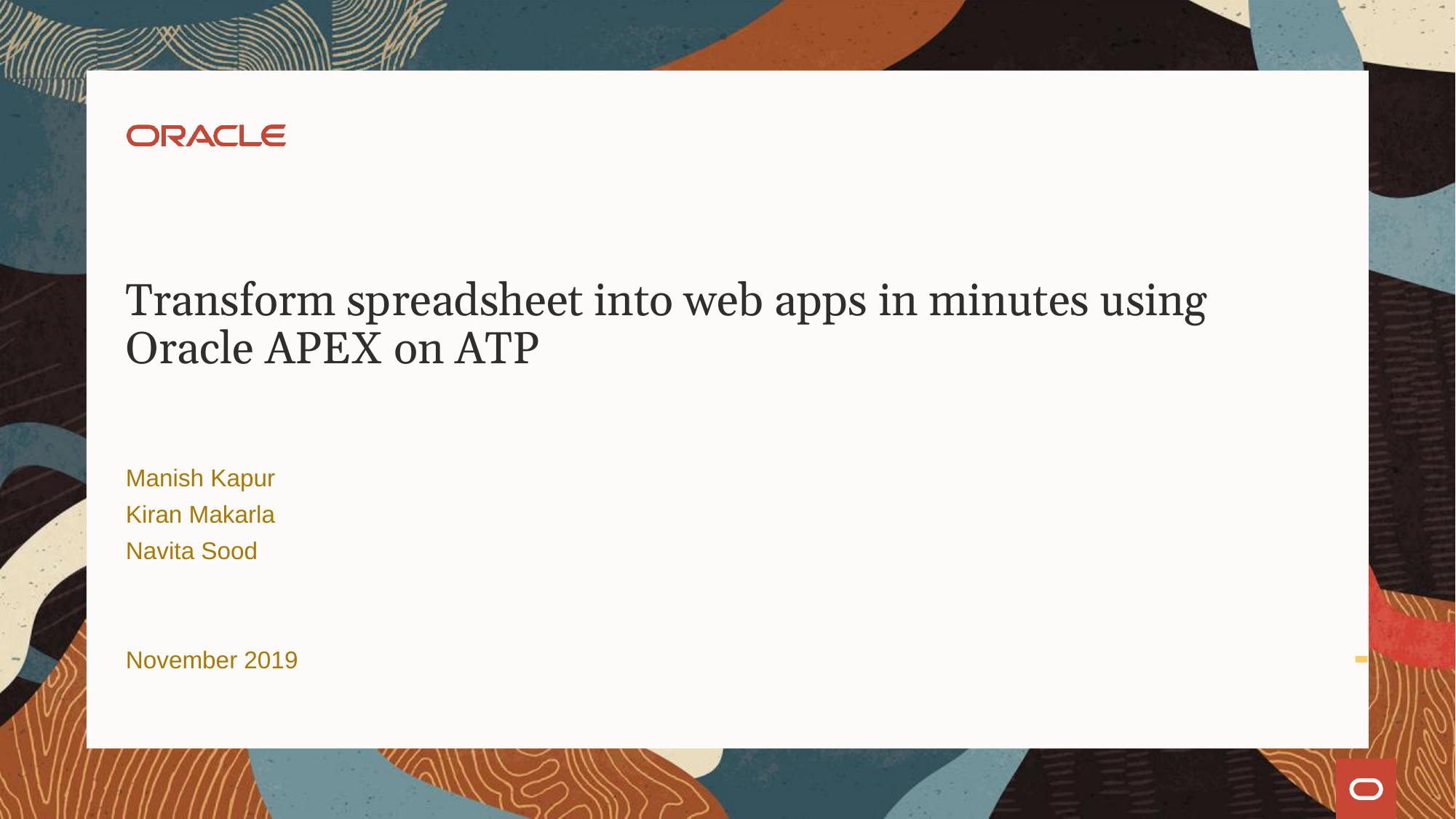

# Transform spreadsheet into web apps in minutes using Oracle APEX on ATP
Manish Kapur
Kiran Makarla
Navita Sood

November 2019